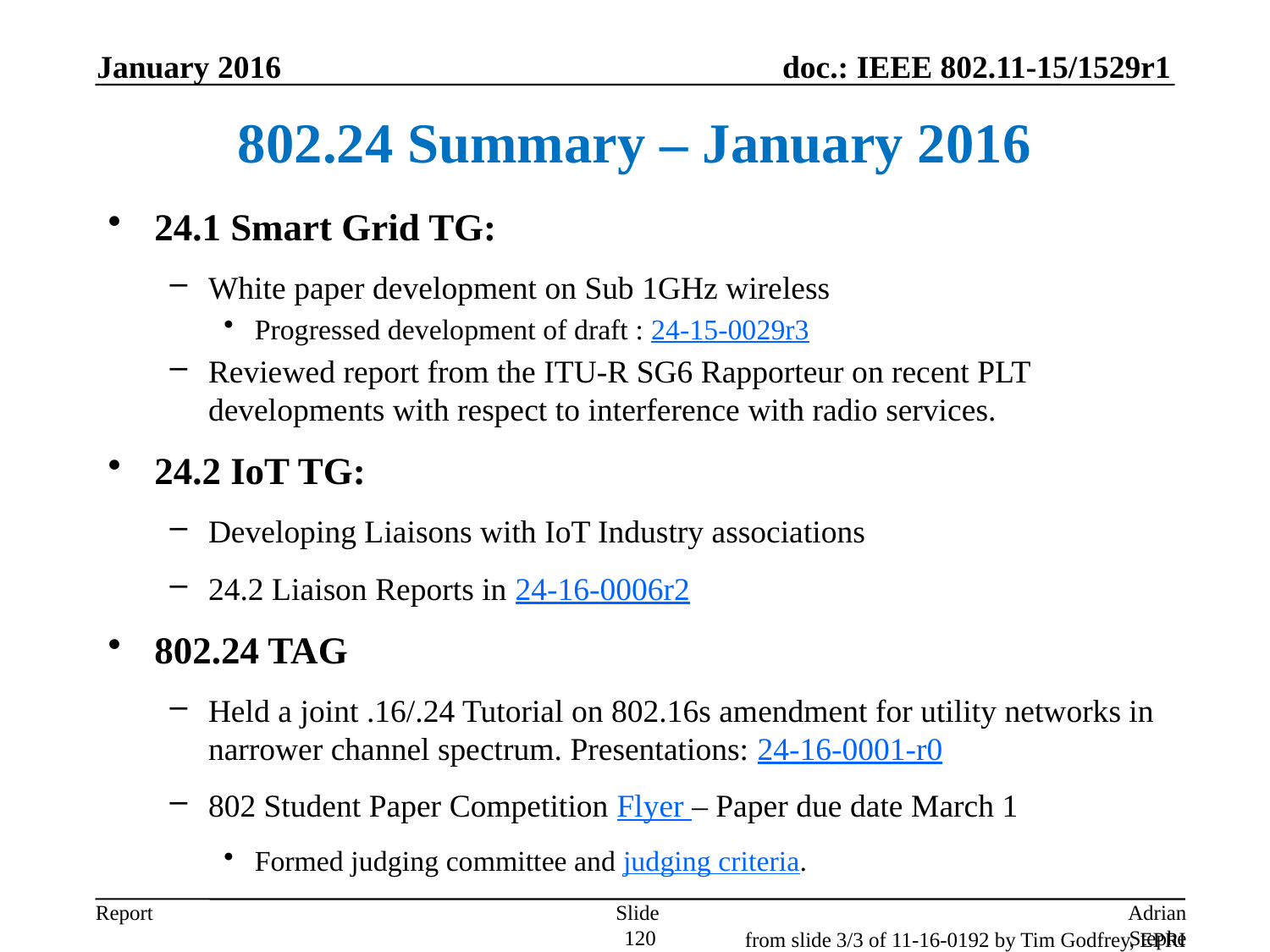

January 2016
# 802.24 Summary – January 2016
24.1 Smart Grid TG:
White paper development on Sub 1GHz wireless
Progressed development of draft : 24-15-0029r3
Reviewed report from the ITU-R SG6 Rapporteur on recent PLT developments with respect to interference with radio services.
24.2 IoT TG:
Developing Liaisons with IoT Industry associations
24.2 Liaison Reports in 24-16-0006r2
802.24 TAG
Held a joint .16/.24 Tutorial on 802.16s amendment for utility networks in narrower channel spectrum. Presentations: 24-16-0001-r0
802 Student Paper Competition Flyer – Paper due date March 1
Formed judging committee and judging criteria.

Slide 120
Adrian Stephens, Intel Corporation
from slide 3/3 of 11-16-0192 by Tim Godfrey, EPRI